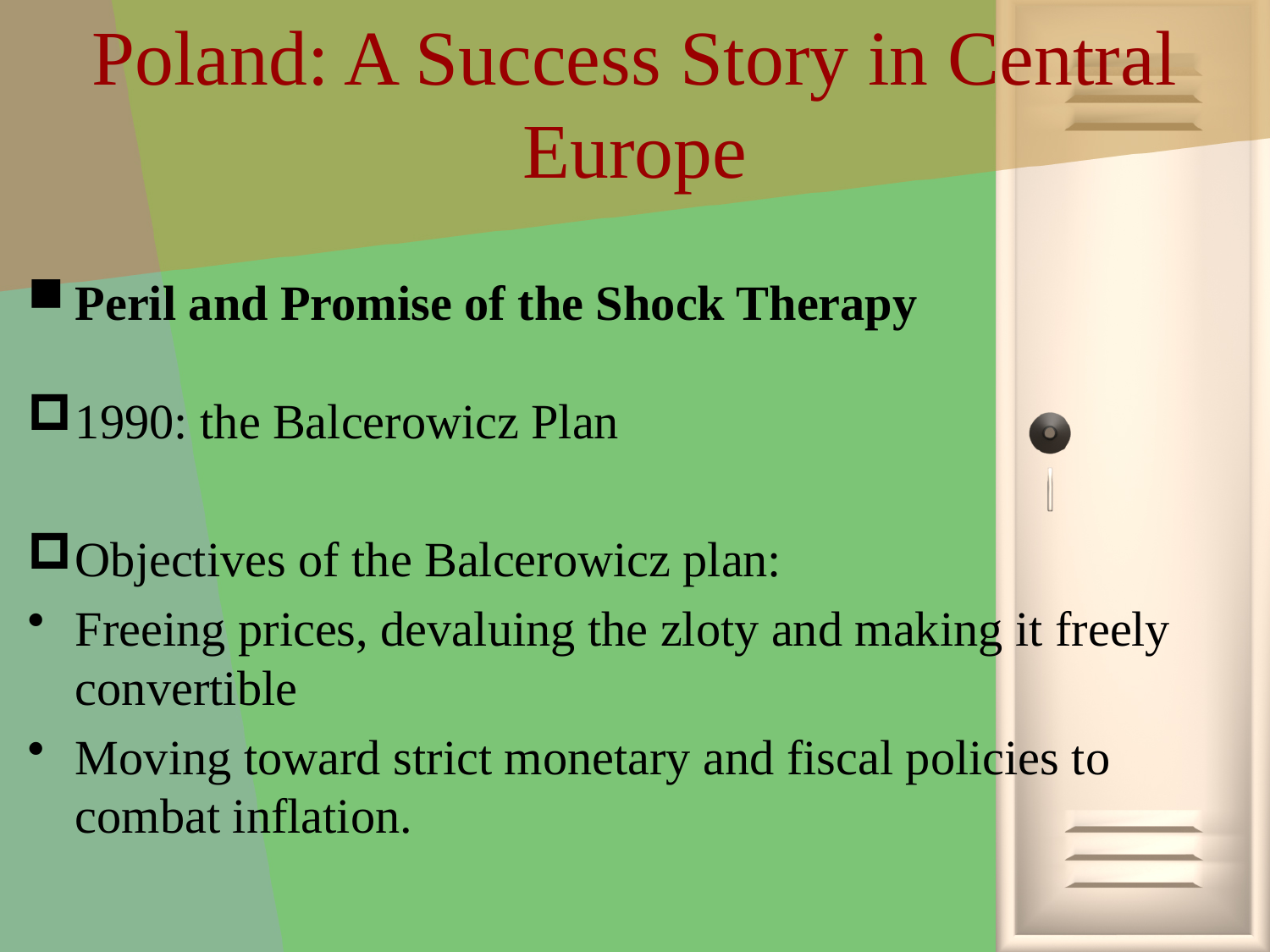

# Poland: A Success Story in Central Europe
Peril and Promise of the Shock Therapy

1990: the Balcerowicz Plan

Objectives of the Balcerowicz plan:
Freeing prices, devaluing the zloty and making it freely convertible
Moving toward strict monetary and fiscal policies to combat inflation.